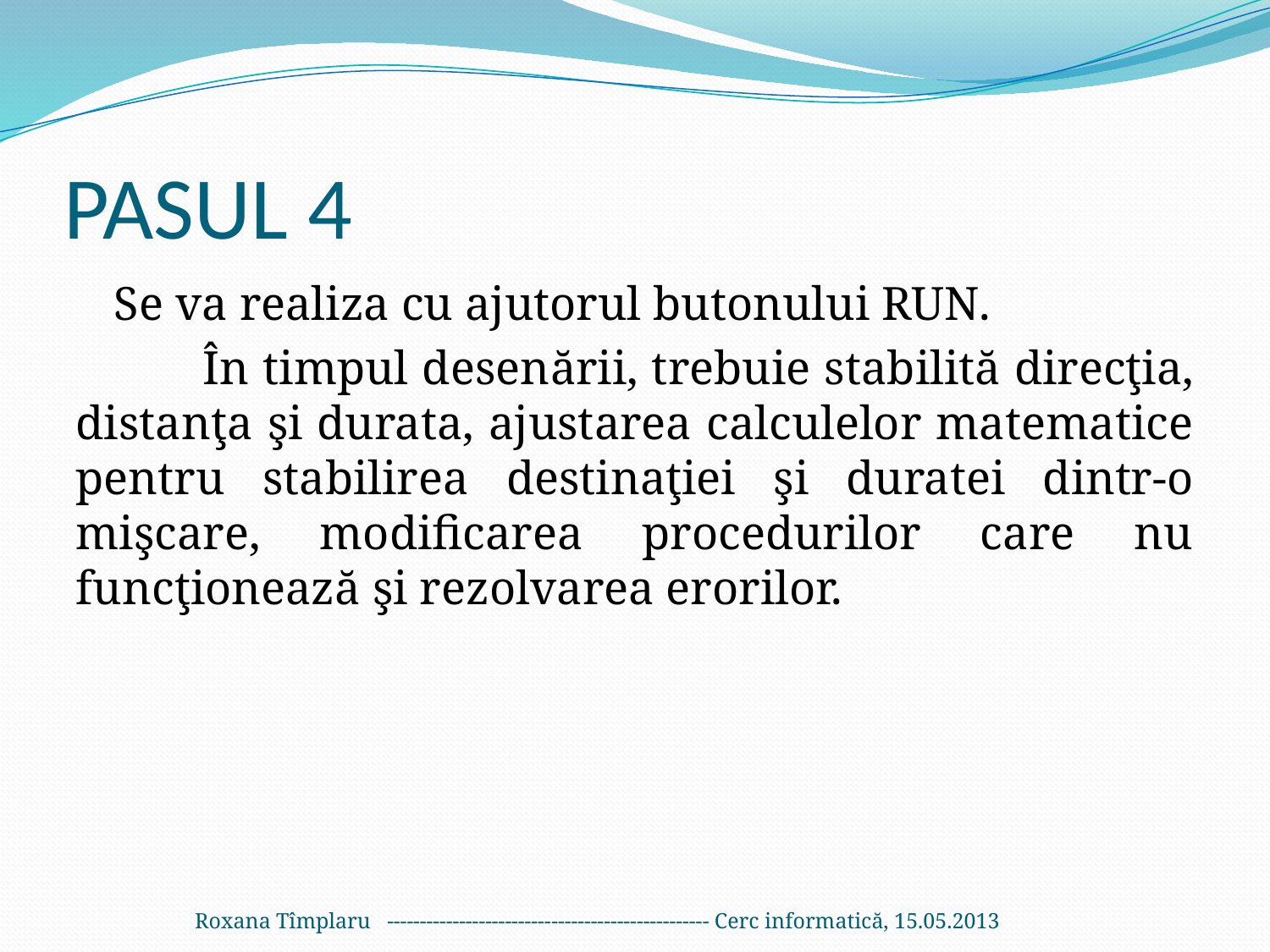

# PASUL 4
	Se va realiza cu ajutorul butonului RUN.
	În timpul desenării, trebuie stabilită direcţia, distanţa şi durata, ajustarea calculelor matematice pentru stabilirea destinaţiei şi duratei dintr-o mişcare, modificarea procedurilor care nu funcţionează şi rezolvarea erorilor.
Roxana Tîmplaru   ------------------------------------------------- Cerc informatică, 15.05.2013